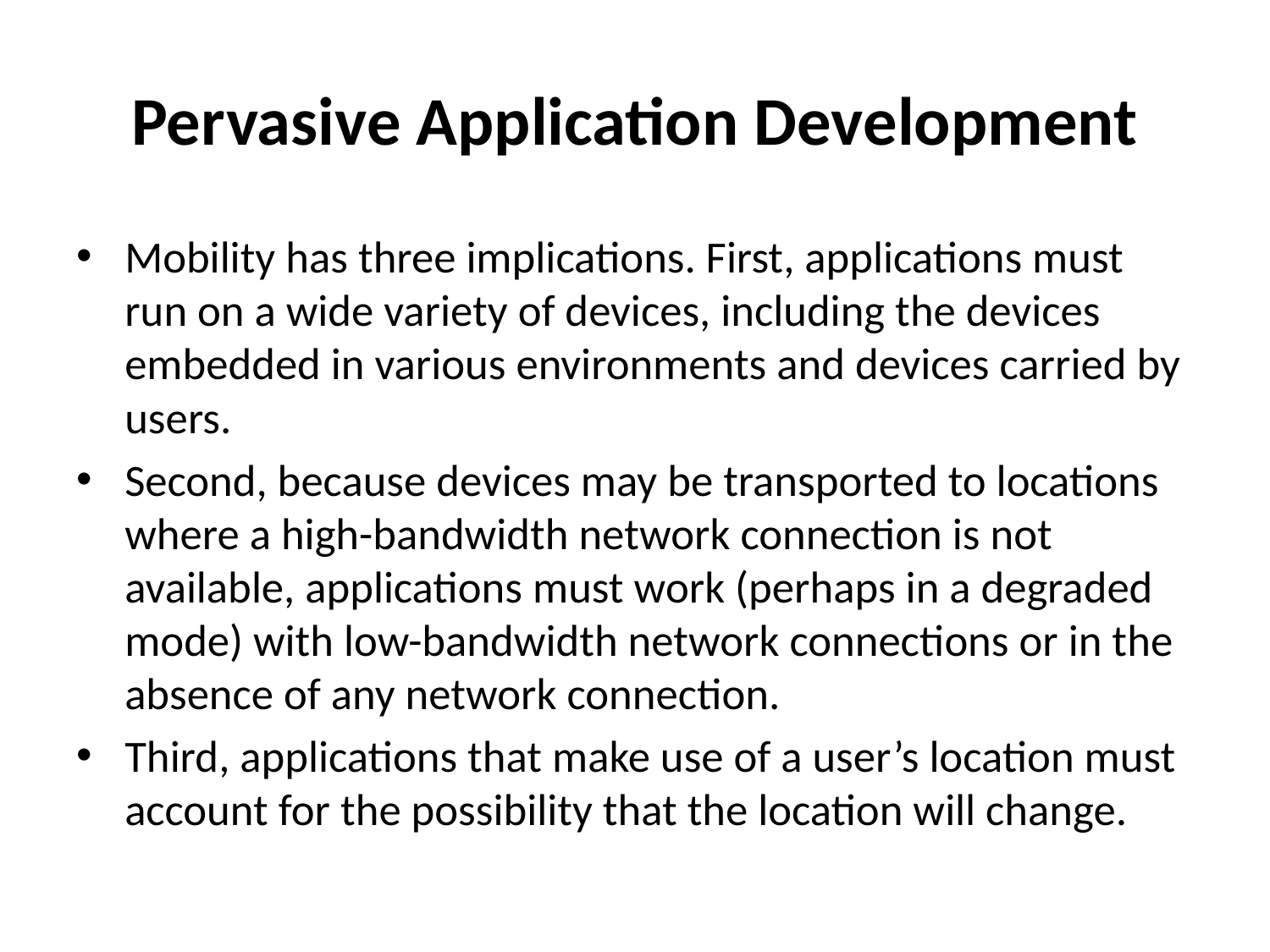

# Pervasive Application Development
Mobility has three implications. First, applications must run on a wide variety of devices, including the devices embedded in various environments and devices carried by users.
Second, because devices may be transported to locations where a high-bandwidth network connection is not available, applications must work (perhaps in a degraded mode) with low-bandwidth network connections or in the absence of any network connection.
Third, applications that make use of a user’s location must account for the possibility that the location will change.